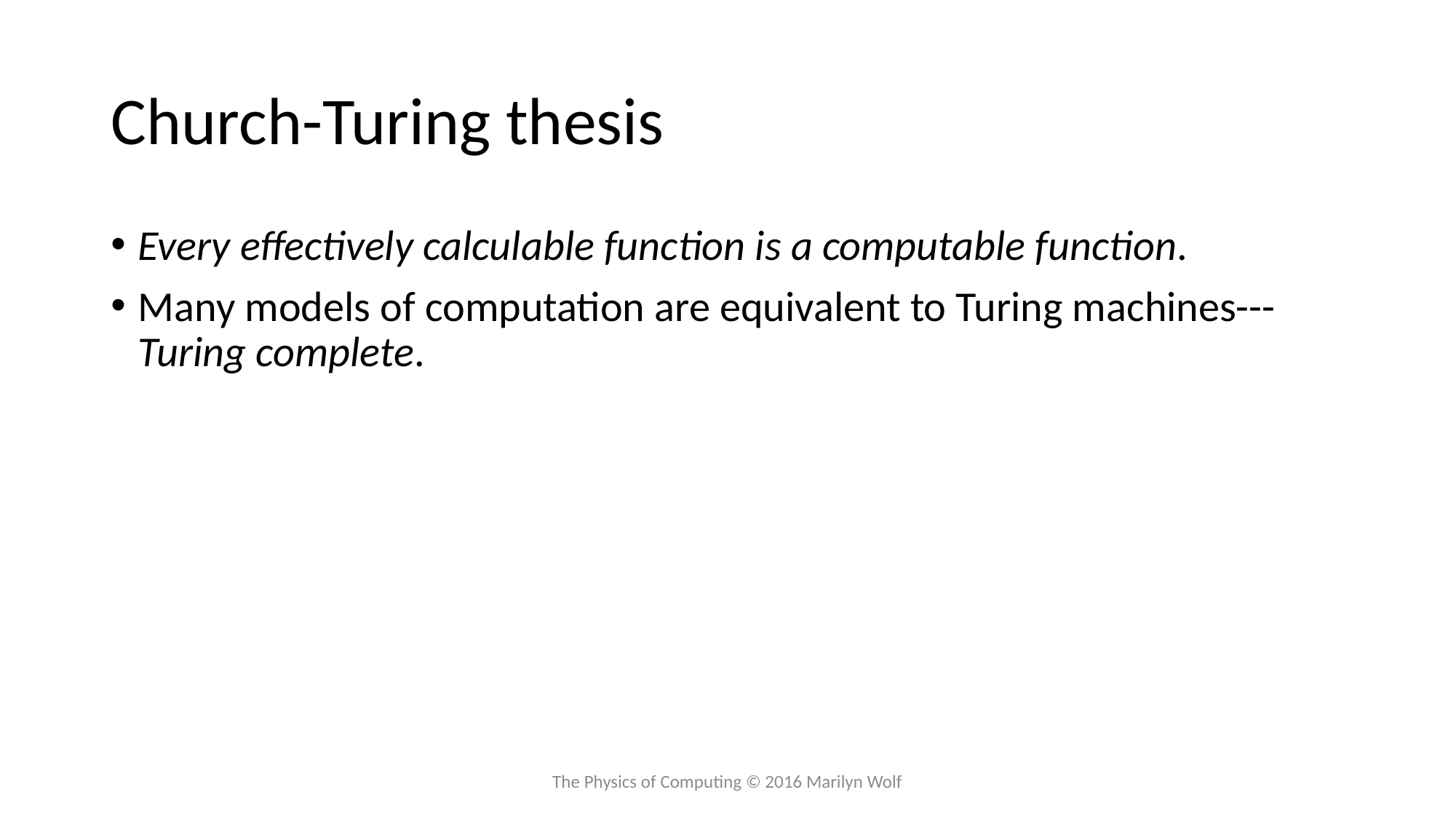

# Church-Turing thesis
Every effectively calculable function is a computable function.
Many models of computation are equivalent to Turing machines---Turing complete.
The Physics of Computing © 2016 Marilyn Wolf